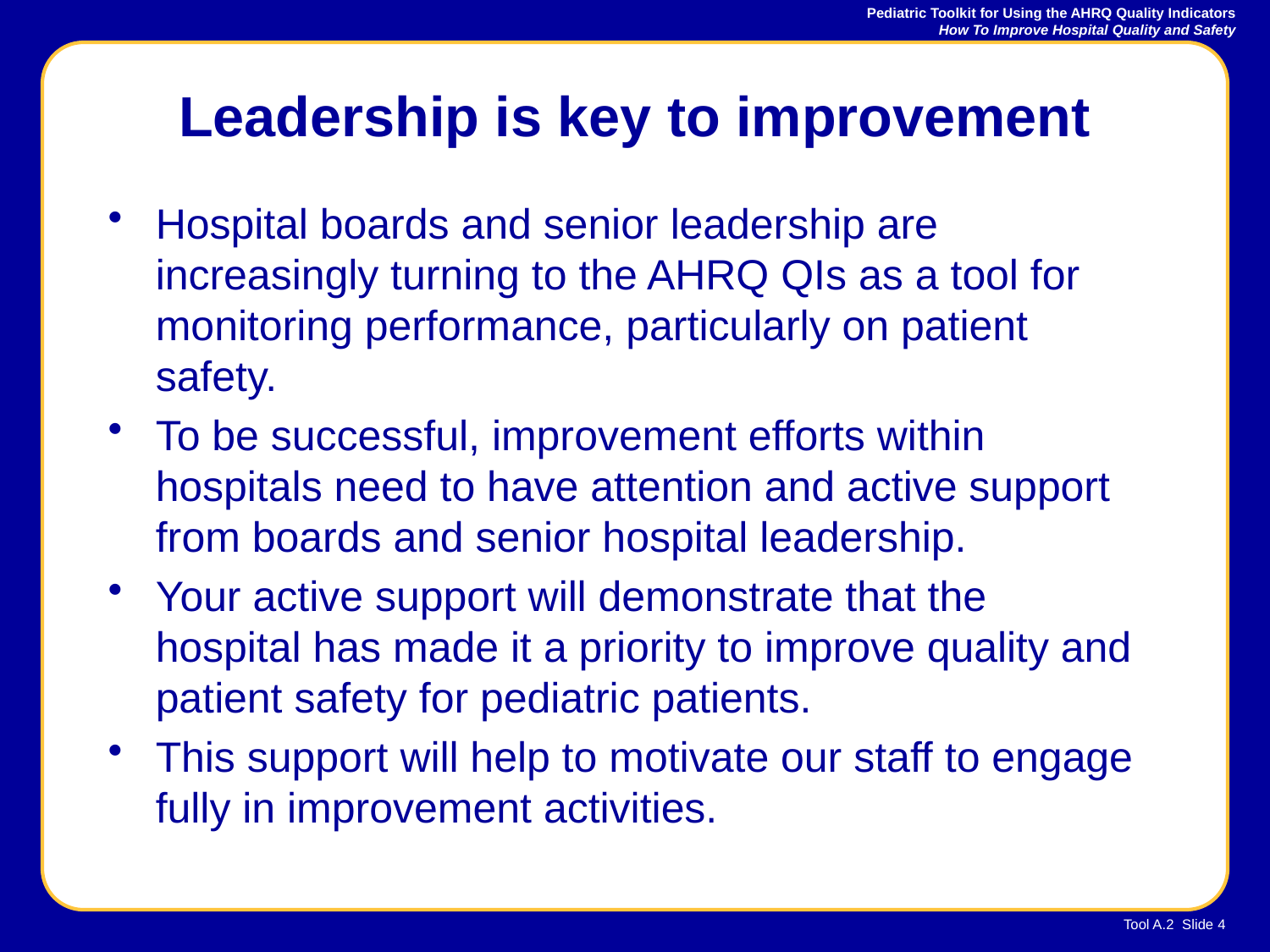

# Leadership is key to improvement
Hospital boards and senior leadership are increasingly turning to the AHRQ QIs as a tool for monitoring performance, particularly on patient safety.
To be successful, improvement efforts within hospitals need to have attention and active support from boards and senior hospital leadership.
Your active support will demonstrate that the hospital has made it a priority to improve quality and patient safety for pediatric patients.
This support will help to motivate our staff to engage fully in improvement activities.